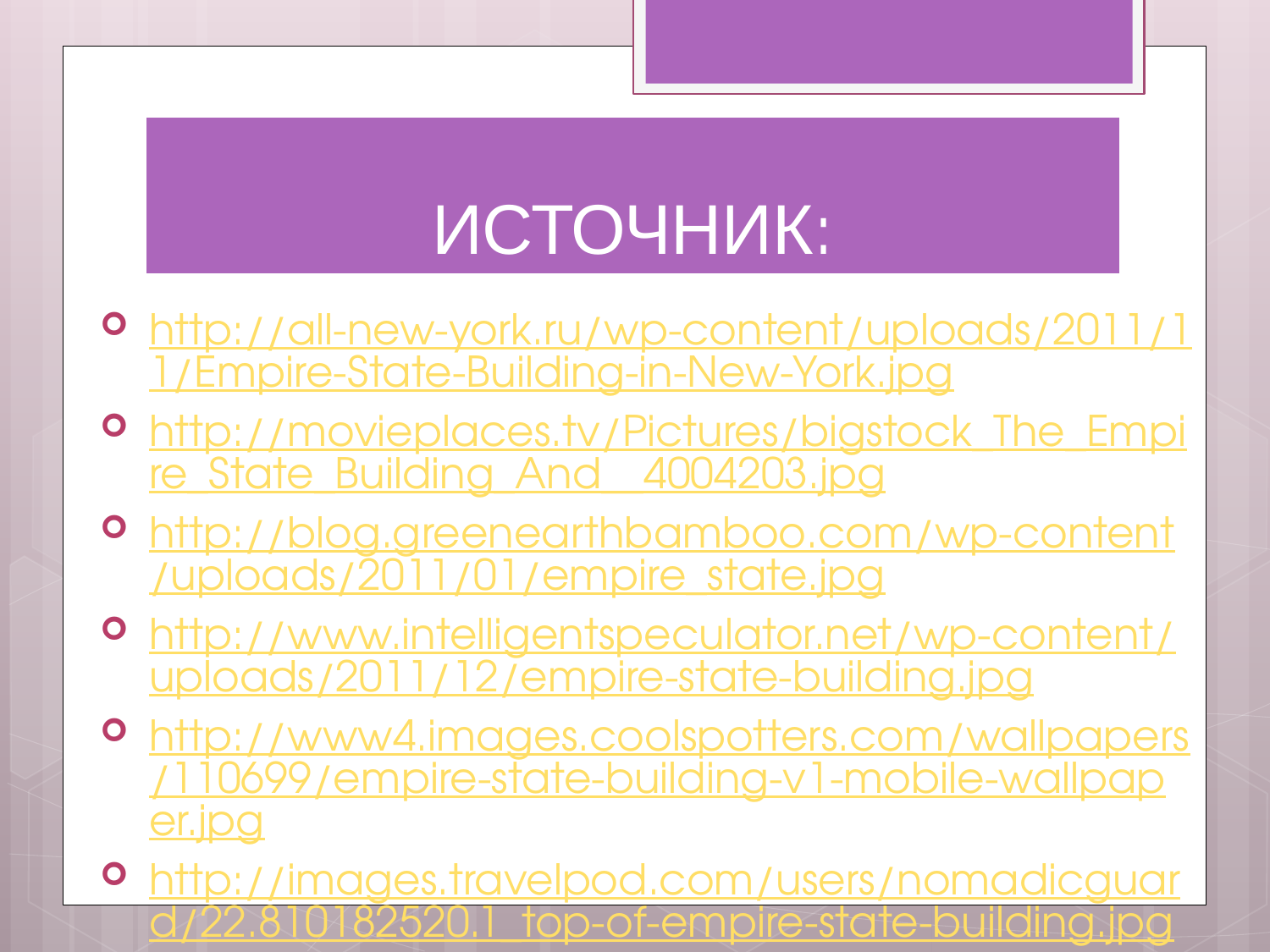

# ИСТОЧНИК:
http://all-new-york.ru/wp-content/uploads/2011/11/Empire-State-Building-in-New-York.jpg
http://movieplaces.tv/Pictures/bigstock_The_Empire_State_Building_And__4004203.jpg
http://blog.greenearthbamboo.com/wp-content/uploads/2011/01/empire_state.jpg
http://www.intelligentspeculator.net/wp-content/uploads/2011/12/empire-state-building.jpg
http://www4.images.coolspotters.com/wallpapers/110699/empire-state-building-v1-mobile-wallpaper.jpg
http://images.travelpod.com/users/nomadicguard/22.810182520.1_top-of-empire-state-building.jpg
http://img-fotki.yandex.ru/get/3908/fedorbazhenov.b/0_2fa0a_f4c93d97_L
http://upload.wikimedia.org/wikipedia/commons/thumb/2/22/Skyline-New-York-City.jpg/1989px-Skyline-New-York-City.jpg